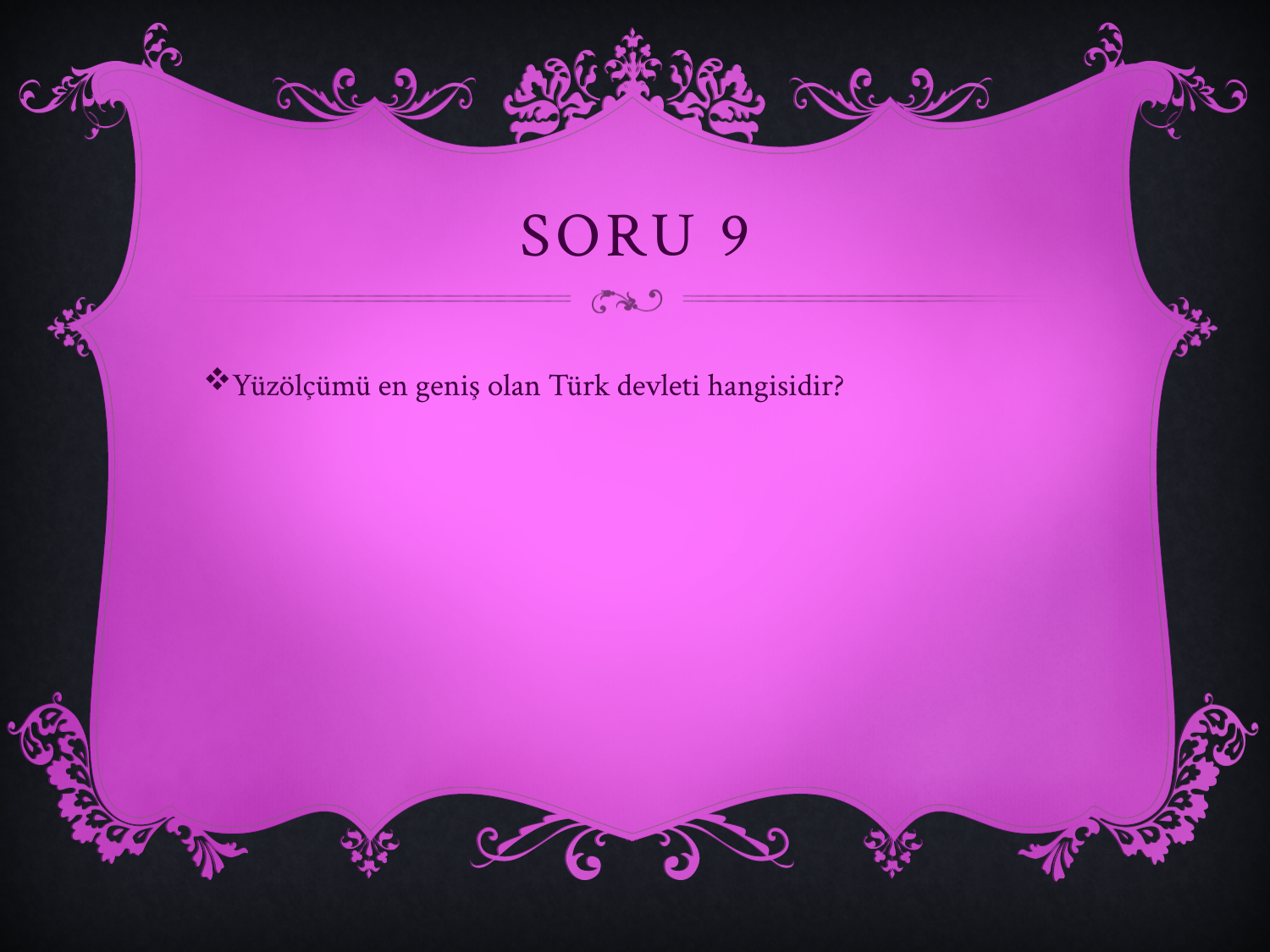

# Soru 9
Yüzölçümü en geniş olan Türk devleti hangisidir?